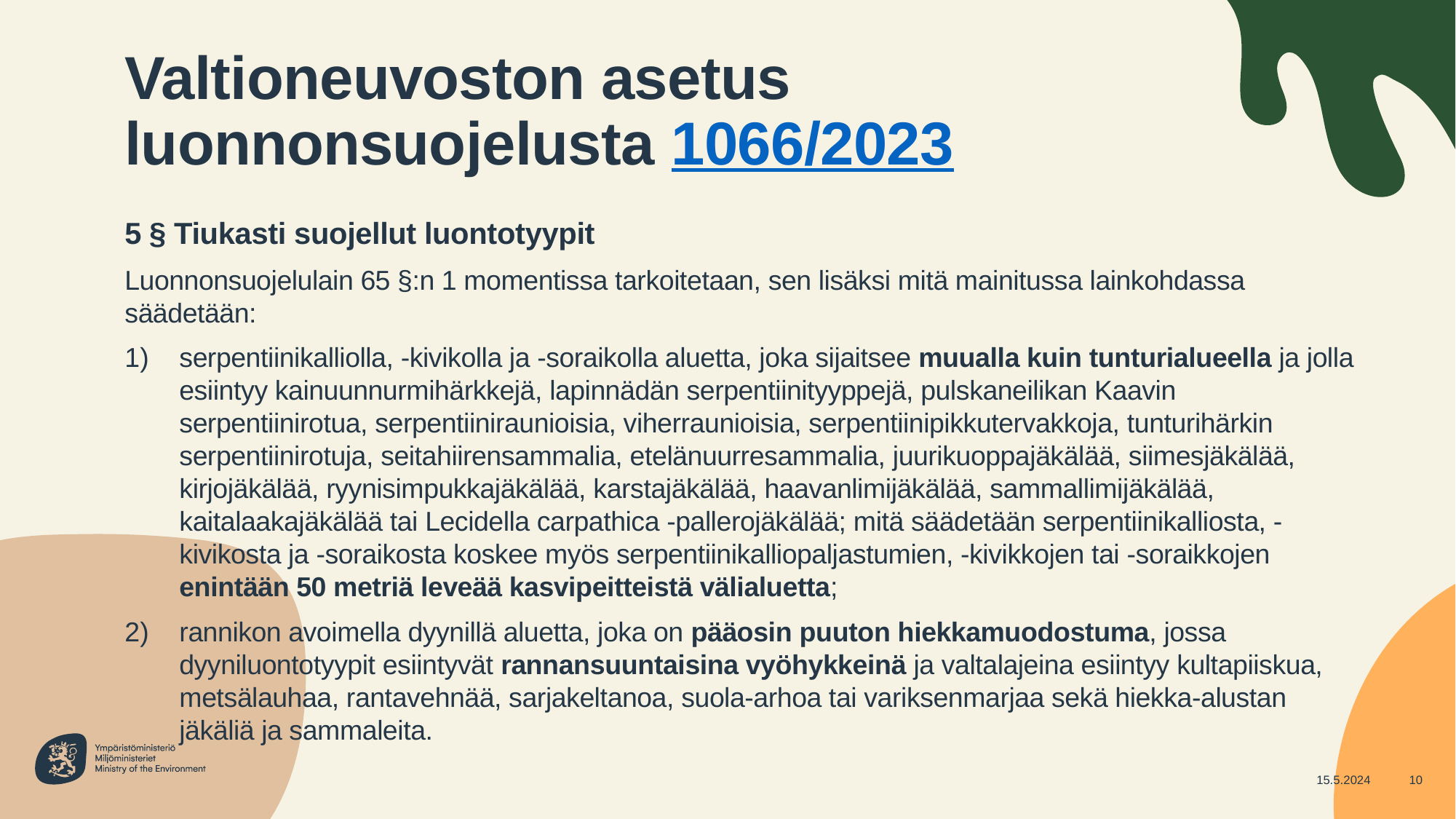

# Valtioneuvoston asetus luonnonsuojelusta 1066/2023
5 § Tiukasti suojellut luontotyypit
Luonnonsuojelulain 65 §:n 1 momentissa tarkoitetaan, sen lisäksi mitä mainitussa lainkohdassa säädetään:
serpentiinikalliolla, -kivikolla ja -soraikolla aluetta, joka sijaitsee muualla kuin tunturialueella ja jolla esiintyy kainuunnurmihärkkejä, lapinnädän serpentiinityyppejä, pulskaneilikan Kaavin serpentiinirotua, serpentiiniraunioisia, viherraunioisia, serpentiinipikkutervakkoja, tunturihärkin serpentiinirotuja, seitahiirensammalia, etelänuurresammalia, juurikuoppajäkälää, siimesjäkälää, kirjojäkälää, ryynisimpukkajäkälää, karstajäkälää, haavanlimijäkälää, sammallimijäkälää, kaitalaakajäkälää tai Lecidella carpathica -pallerojäkälää; mitä säädetään serpentiinikalliosta, -kivikosta ja -soraikosta koskee myös serpentiinikalliopaljastumien, -kivikkojen tai -soraikkojen enintään 50 metriä leveää kasvipeitteistä välialuetta;
rannikon avoimella dyynillä aluetta, joka on pääosin puuton hiekkamuodostuma, jossa dyyniluontotyypit esiintyvät rannansuuntaisina vyöhykkeinä ja valtalajeina esiintyy kultapiiskua, metsälauhaa, rantavehnää, sarjakeltanoa, suola-arhoa tai variksenmarjaa sekä hiekka-alustan jäkäliä ja sammaleita.

15.5.2024
10